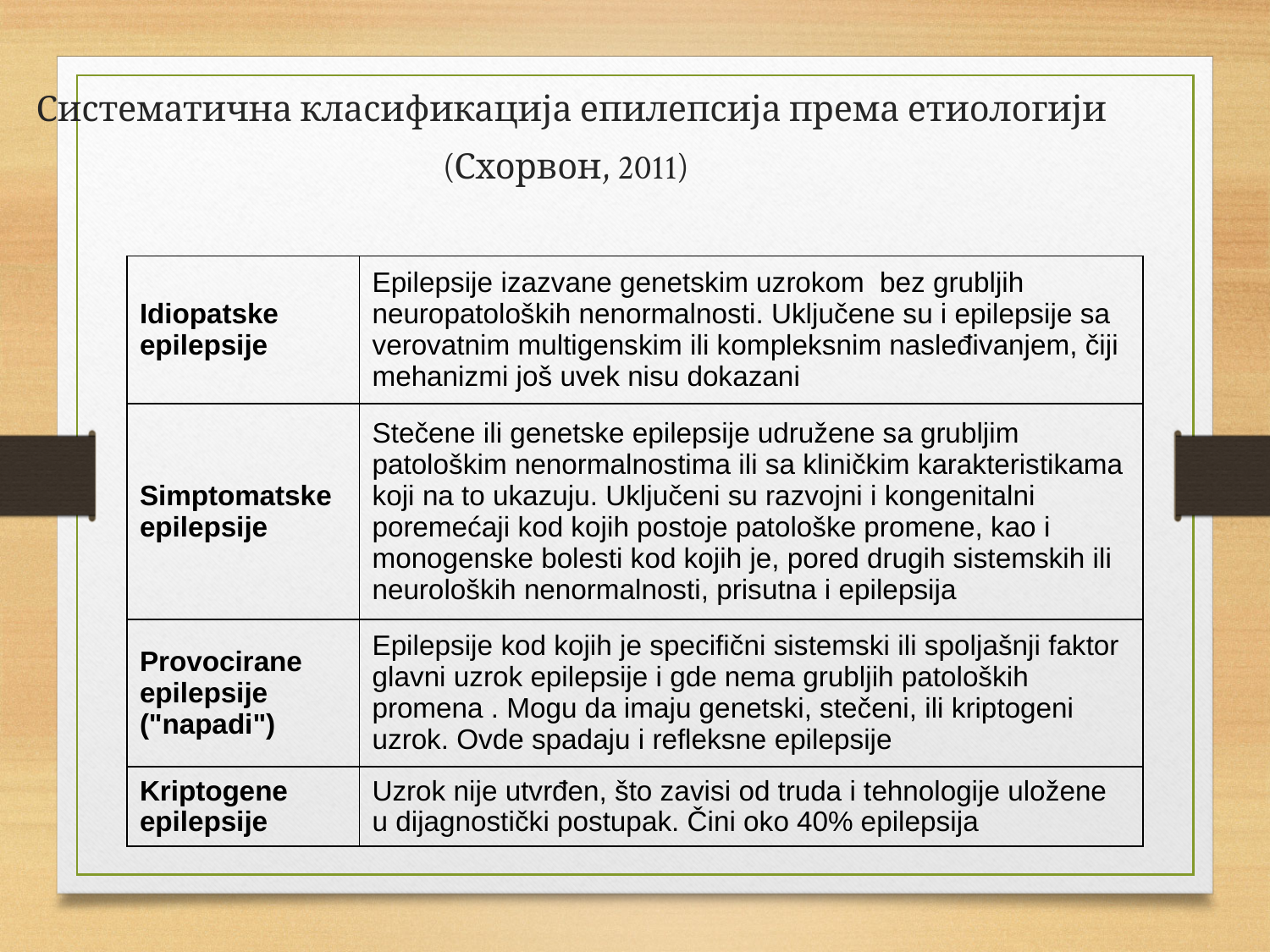

Систематична класификација епилепсија према етиологији (Схорвон, 2011)
| Idiopatske epilepsije | Epilepsije izazvane genetskim uzrokom bez grubljih neuropatoloških nenormalnosti. Uključene su i epilepsije sa verovatnim multigenskim ili kompleksnim nasleđivanjem, čiji mehanizmi još uvek nisu dokazani |
| --- | --- |
| Simptomatske epilepsije | Stečene ili genetske epilepsije udružene sa grubljim patološkim nenormalnostima ili sa kliničkim karakteristikama koji na to ukazuju. Uključeni su razvojni i kongenitalni poremećaji kod kojih postoje patološke promene, kao i monogenske bolesti kod kojih je, pored drugih sistemskih ili neuroloških nenormalnosti, prisutna i epilepsija |
| Provocirane epilepsije ("napadi") | Epilepsije kod kojih je specifični sistemski ili spoljašnji faktor glavni uzrok epilepsije i gde nema grubljih patoloških promena . Mogu da imaju genetski, stečeni, ili kriptogeni uzrok. Ovde spadaju i refleksne epilepsije |
| Kriptogene epilepsije | Uzrok nije utvrđen, što zavisi od truda i tehnologije uložene u dijagnostički postupak. Čini oko 40% epilepsija |